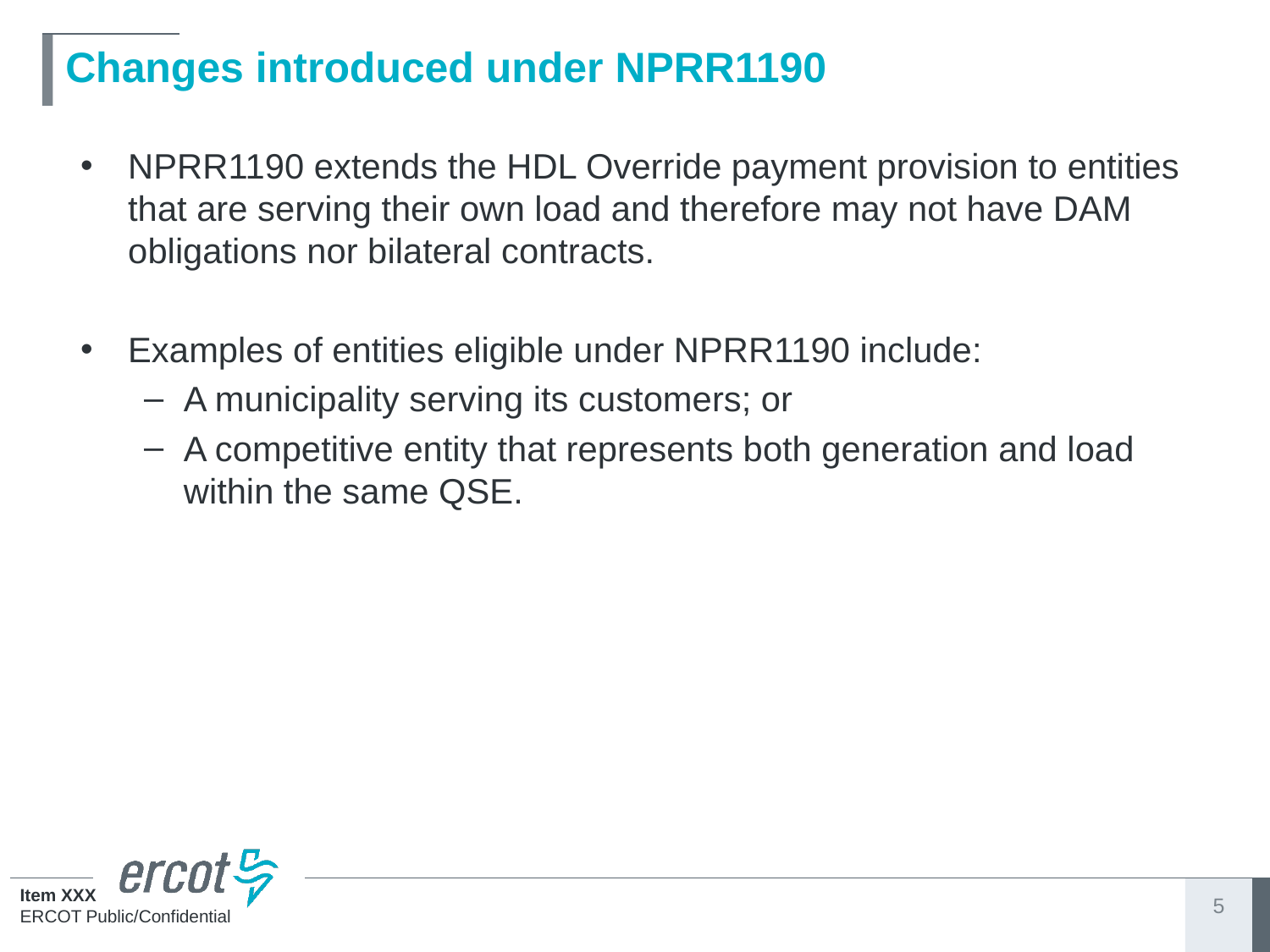

# Changes introduced under NPRR1190
NPRR1190 extends the HDL Override payment provision to entities that are serving their own load and therefore may not have DAM obligations nor bilateral contracts.

Examples of entities eligible under NPRR1190 include:
A municipality serving its customers; or
A competitive entity that represents both generation and load within the same QSE.
5